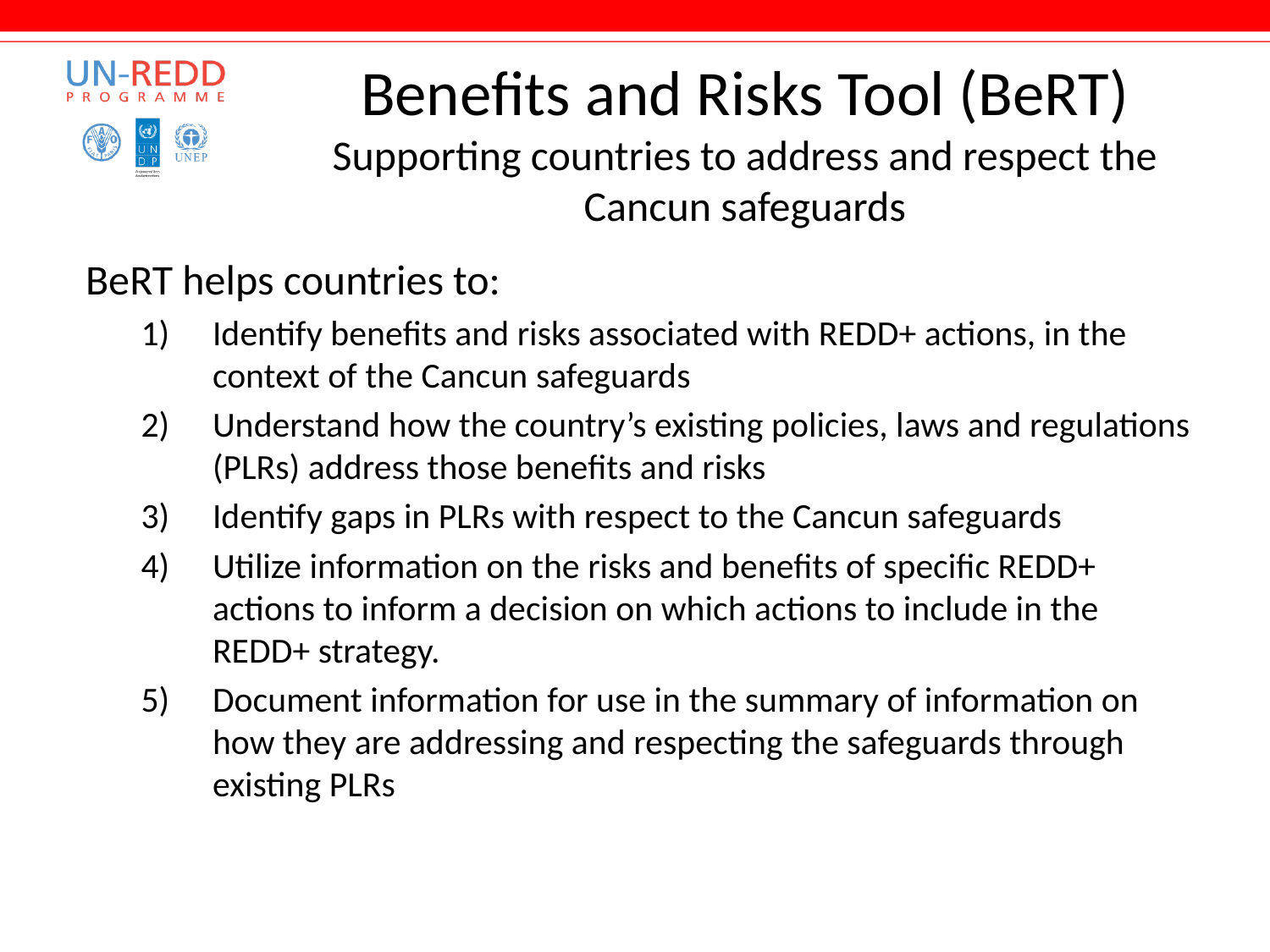

# Benefits and Risks Tool (BeRT) Supporting countries to address and respect the Cancun safeguards
BeRT helps countries to:
Identify benefits and risks associated with REDD+ actions, in the context of the Cancun safeguards
Understand how the country’s existing policies, laws and regulations (PLRs) address those benefits and risks
Identify gaps in PLRs with respect to the Cancun safeguards
Utilize information on the risks and benefits of specific REDD+ actions to inform a decision on which actions to include in the REDD+ strategy.
Document information for use in the summary of information on how they are addressing and respecting the safeguards through existing PLRs